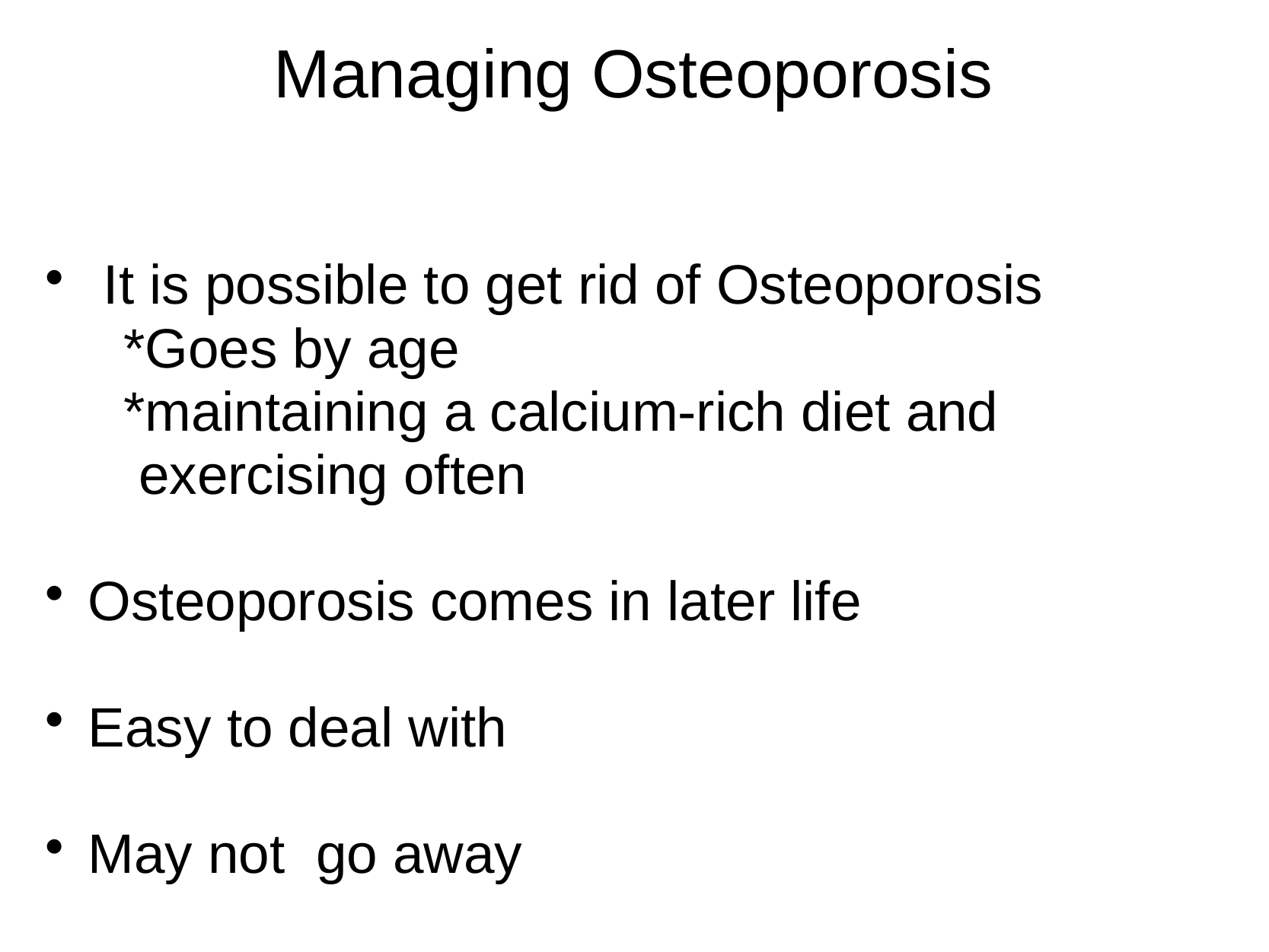

# Managing Osteoporosis

 It is possible to get rid of Osteoporosis
      *Goes by age
      *maintaining a calcium-rich diet and
       exercising often

Osteoporosis comes in later life

Easy to deal with

May not  go away